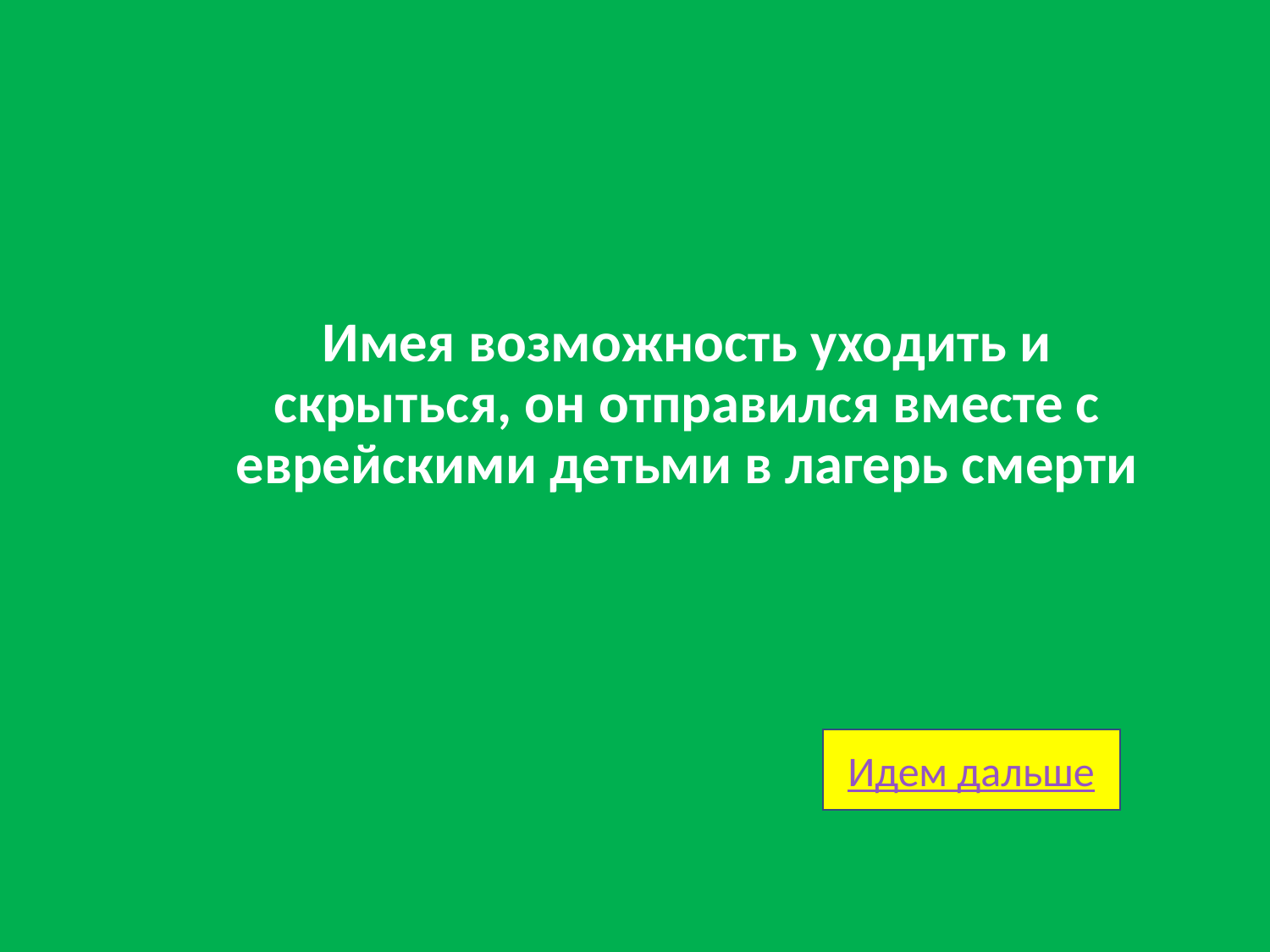

# Имея возможность уходить и скрыться, он отправился вместе с еврейскими детьми в лагерь смерти